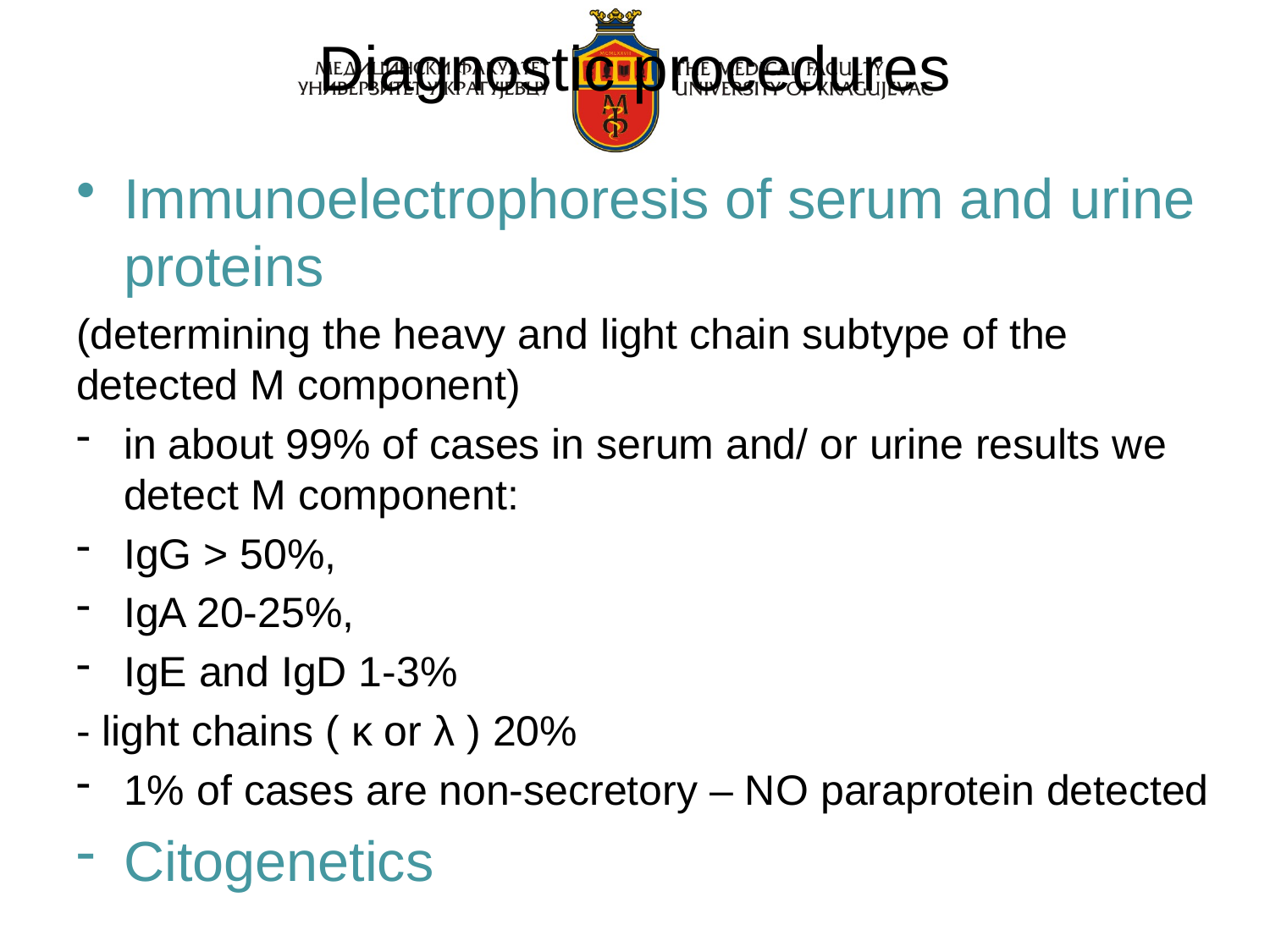

# Diagnostic procedures
Immunoelectrophoresis of serum and urine proteins
(determining the heavy and light chain subtype of the detected M component)
in about 99% of cases in serum and/ or urine results we detect M component:
IgG > 50%,
IgA 20-25%,
IgE and IgD 1-3%
- light chains ( κ or λ ) 20%
1% of cases are non-secretory – NO paraprotein detected
Citogenetics